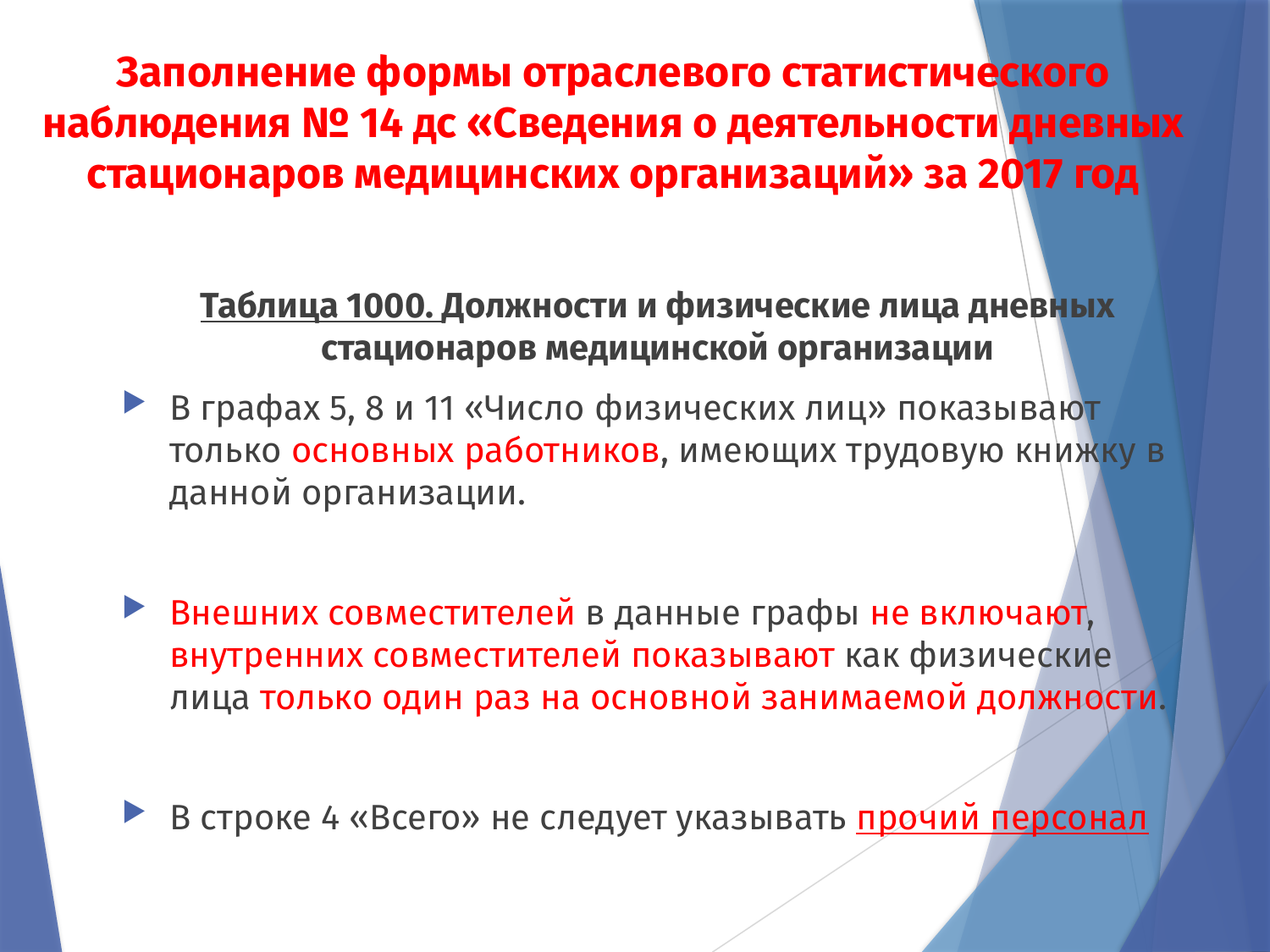

# Заполнение формы отраслевого статистического наблюдения № 14 дс «Сведения о деятельности дневных стационаров медицинских организаций» за 2017 год
Таблица 1000. Должности и физические лица дневных стационаров медицинской организации
В графах 5, 8 и 11 «Число физических лиц» показывают только основных работников, имеющих трудовую книжку в данной организации.

Внешних совместителей в данные графы не включают, внутренних совместителей показывают как физические лица только один раз на основной занимаемой должности.

В строке 4 «Всего» не следует указывать прочий персонал